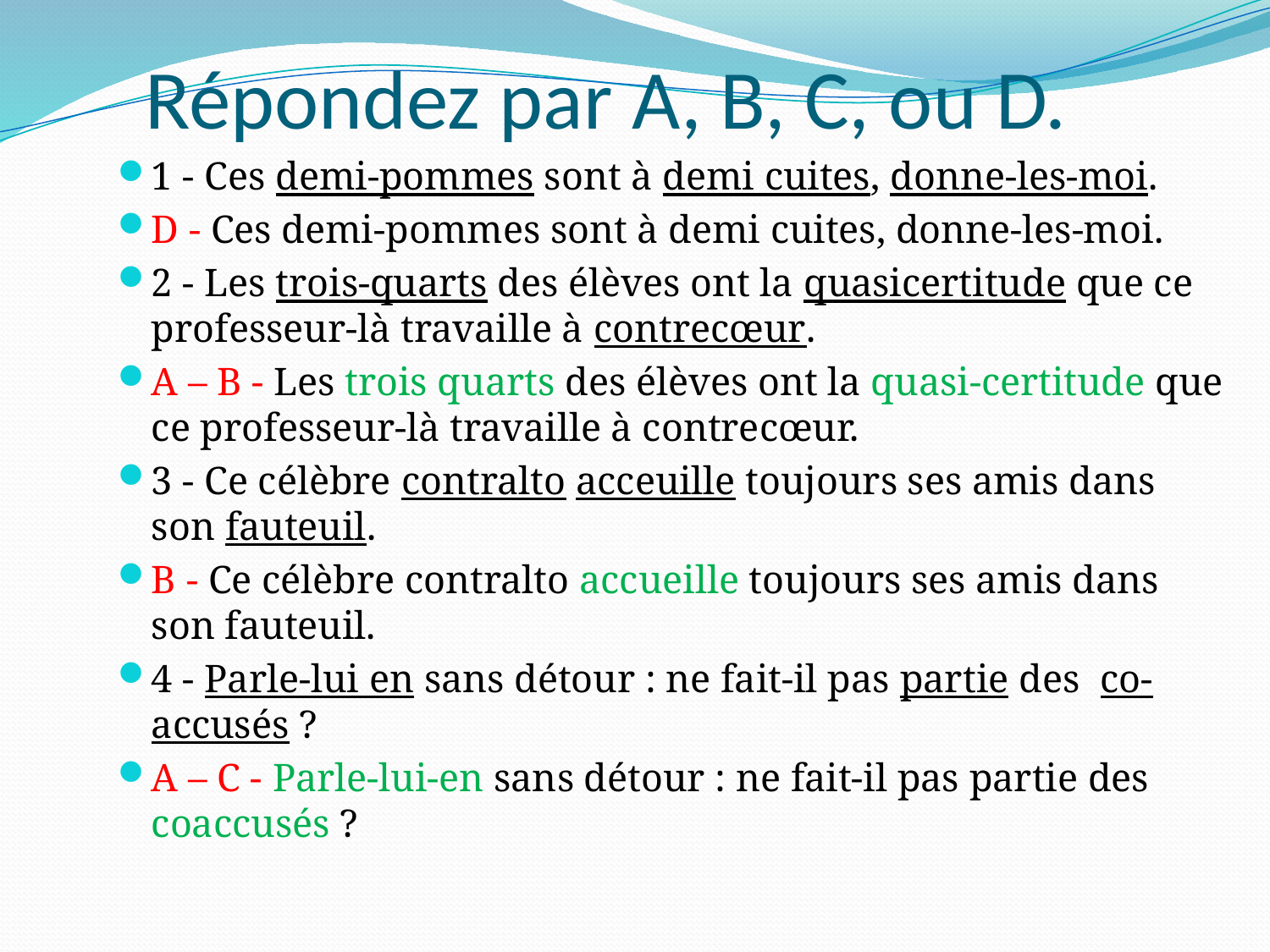

# Répondez par A, B, C, ou D.
1 - Ces demi-pommes sont à demi cuites, donne-les-moi.
D - Ces demi-pommes sont à demi cuites, donne-les-moi.
2 - Les trois-quarts des élèves ont la quasicertitude que ce professeur-là travaille à contrecœur.
A – B - Les trois quarts des élèves ont la quasi-certitude que ce professeur-là travaille à contrecœur.
3 - Ce célèbre contralto acceuille toujours ses amis dans son fauteuil.
B - Ce célèbre contralto accueille toujours ses amis dans son fauteuil.
4 - Parle-lui en sans détour : ne fait-il pas partie des 		co-accusés ?
A – C - Parle-lui-en sans détour : ne fait-il pas partie des coaccusés ?